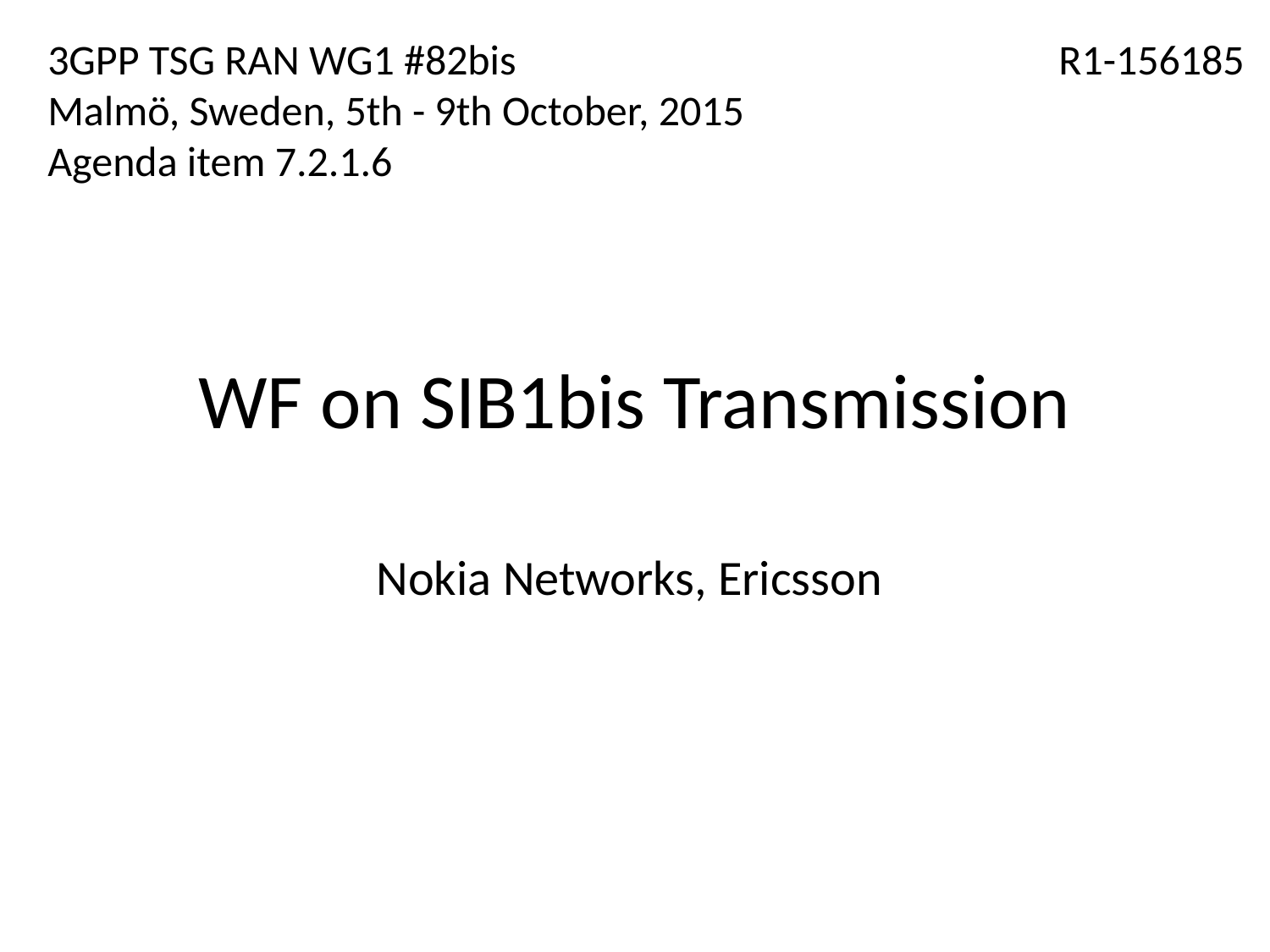

3GPP TSG RAN WG1 #82bis
Malmö, Sweden, 5th - 9th October, 2015
Agenda item 7.2.1.6
R1-156185
# WF on SIB1bis Transmission
Nokia Networks, Ericsson